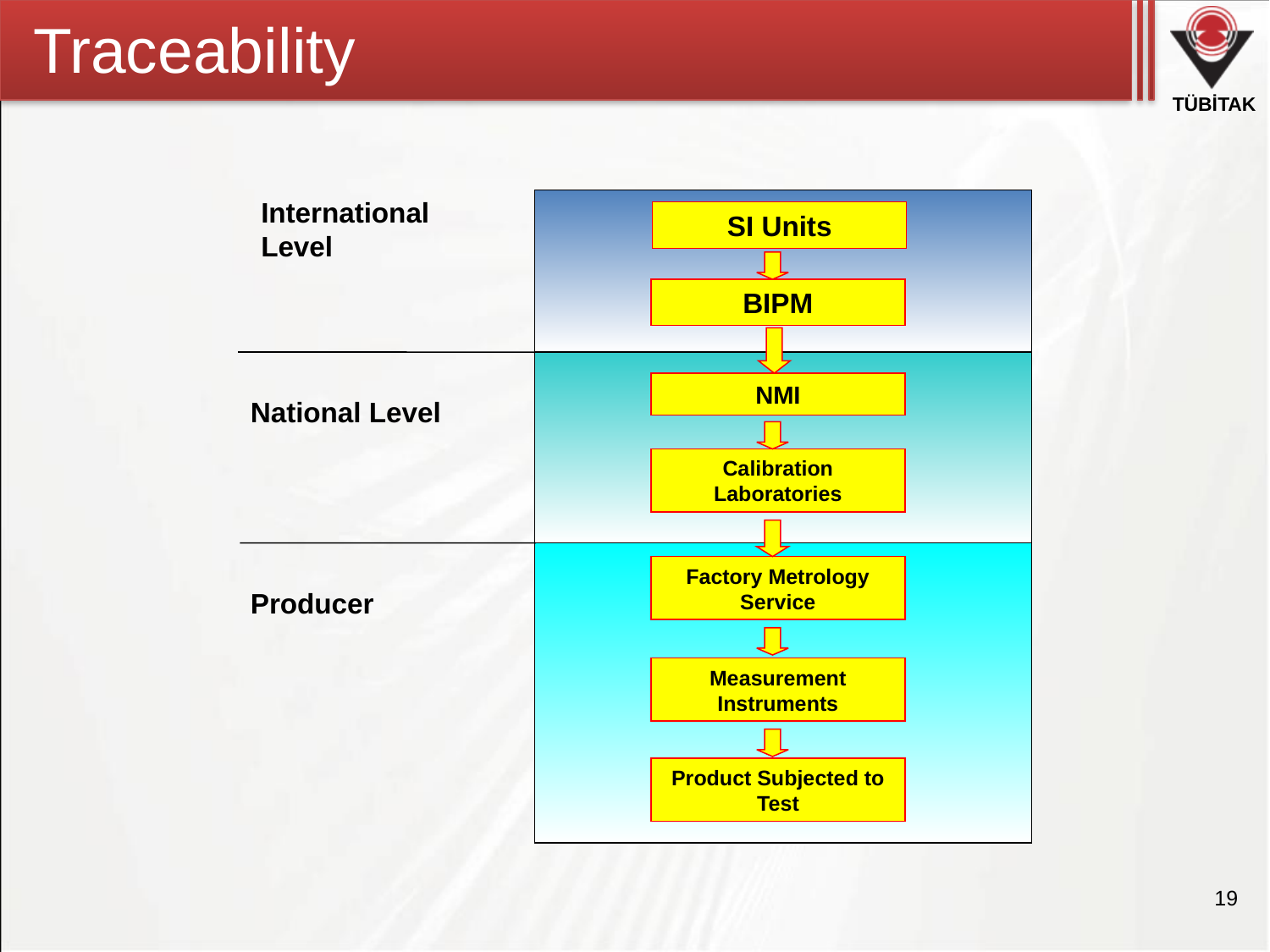

Traceability
International Level

SI Units

BIPM

NMI
National Level

Calibration Laboratories

Factory Metrology Service
Producer

Measurement Instruments

Product Subjected to Test

19